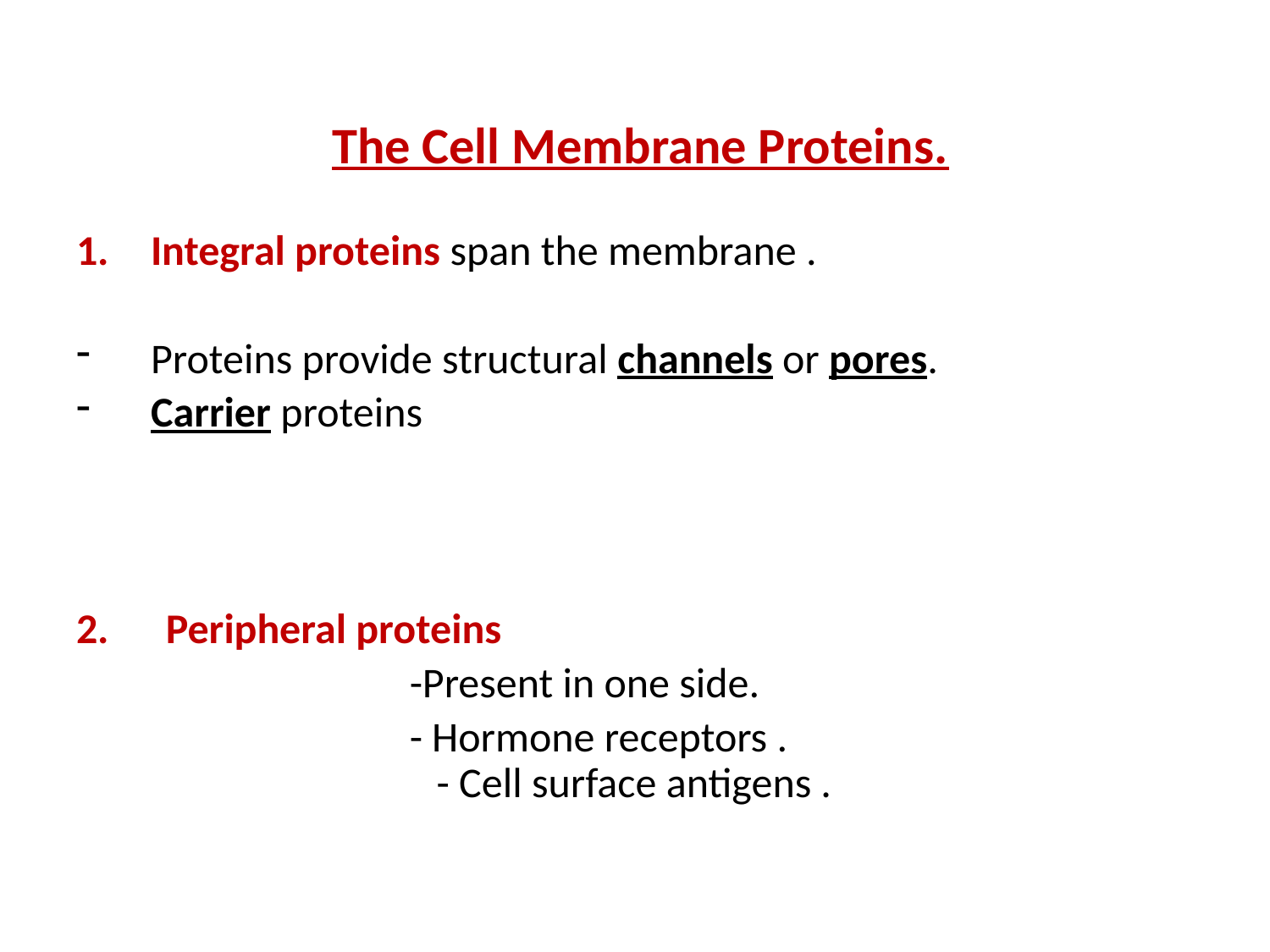

# The Cell Membrane Proteins.
Integral proteins span the membrane .

Proteins provide structural channels or pores.
Carrier proteins

2.      Peripheral proteins
                                   -Present in one side.
                                   - Hormone receptors .                                                                        			- Cell surface antigens .